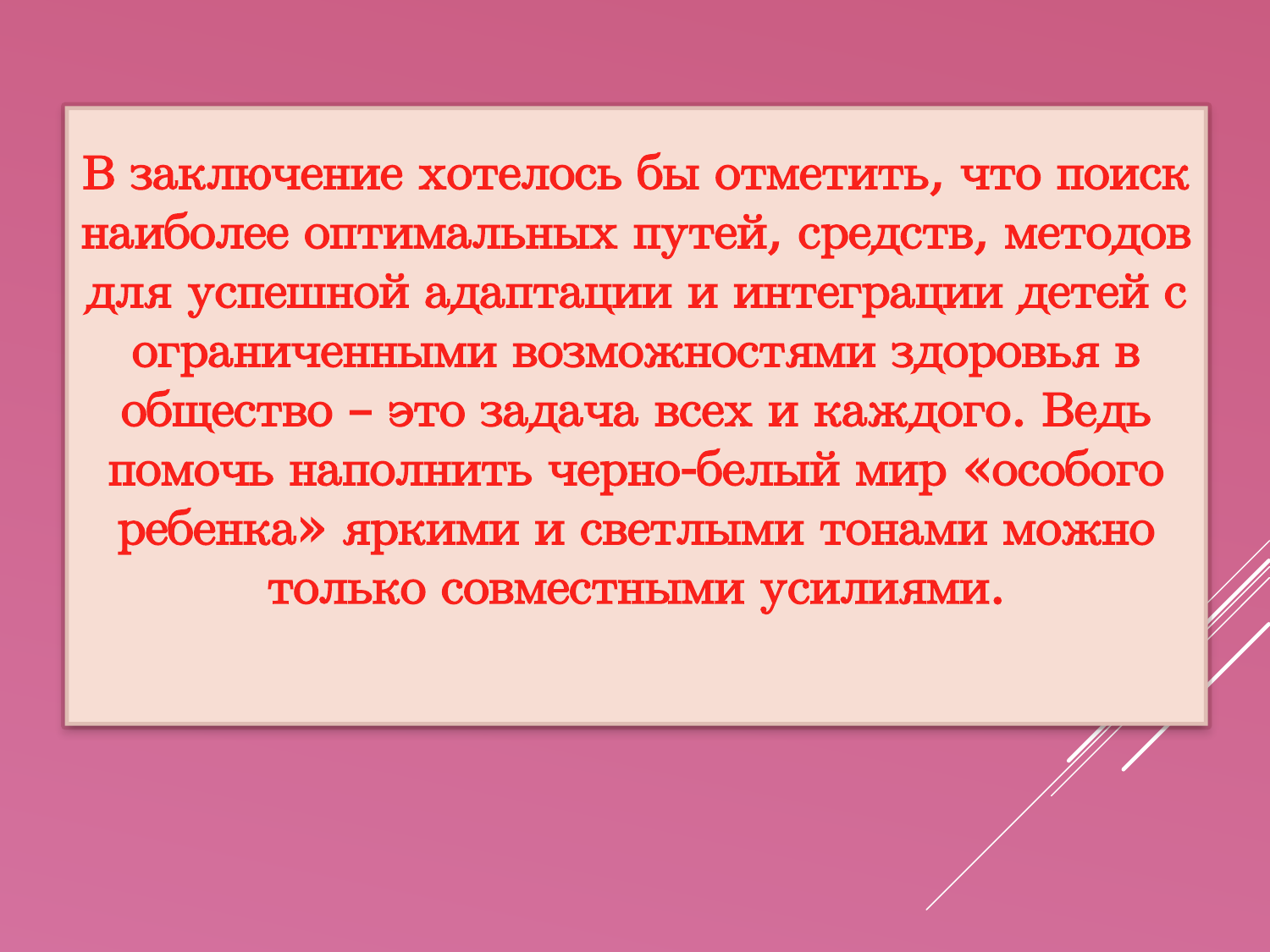

В заключение хотелось бы отметить, что поиск наиболее оптимальных путей, средств, методов для успешной адаптации и интеграции детей с ограниченными возможностями здоровья в общество – это задача всех и каждого. Ведь помочь наполнить черно-белый мир «особого ребенка» яркими и светлыми тонами можно только совместными усилиями.